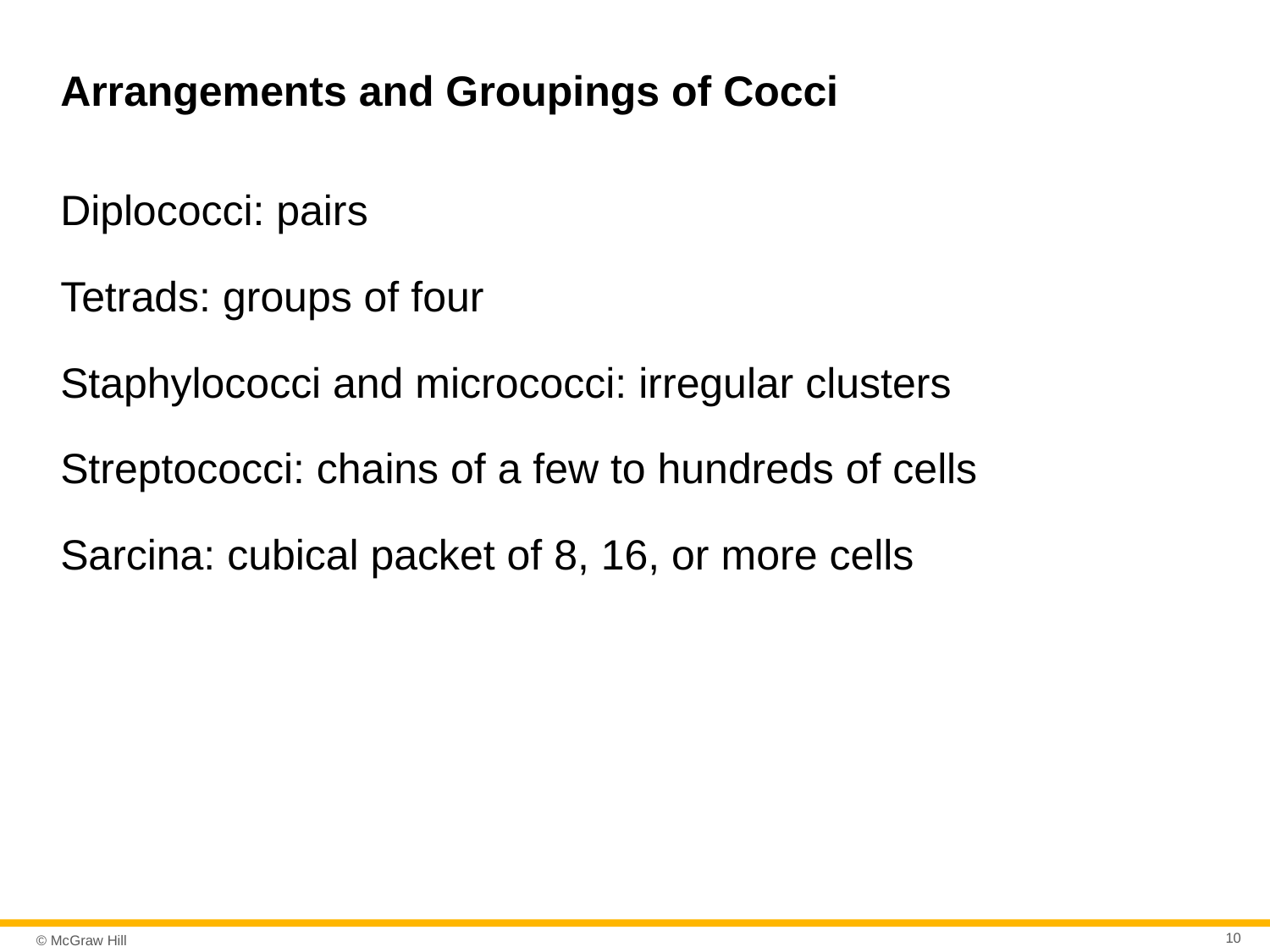

# Arrangements and Groupings of Cocci
Diplococci: pairs
Tetrads: groups of four
Staphylococci and micrococci: irregular clusters
Streptococci: chains of a few to hundreds of cells
Sarcina: cubical packet of 8, 16, or more cells